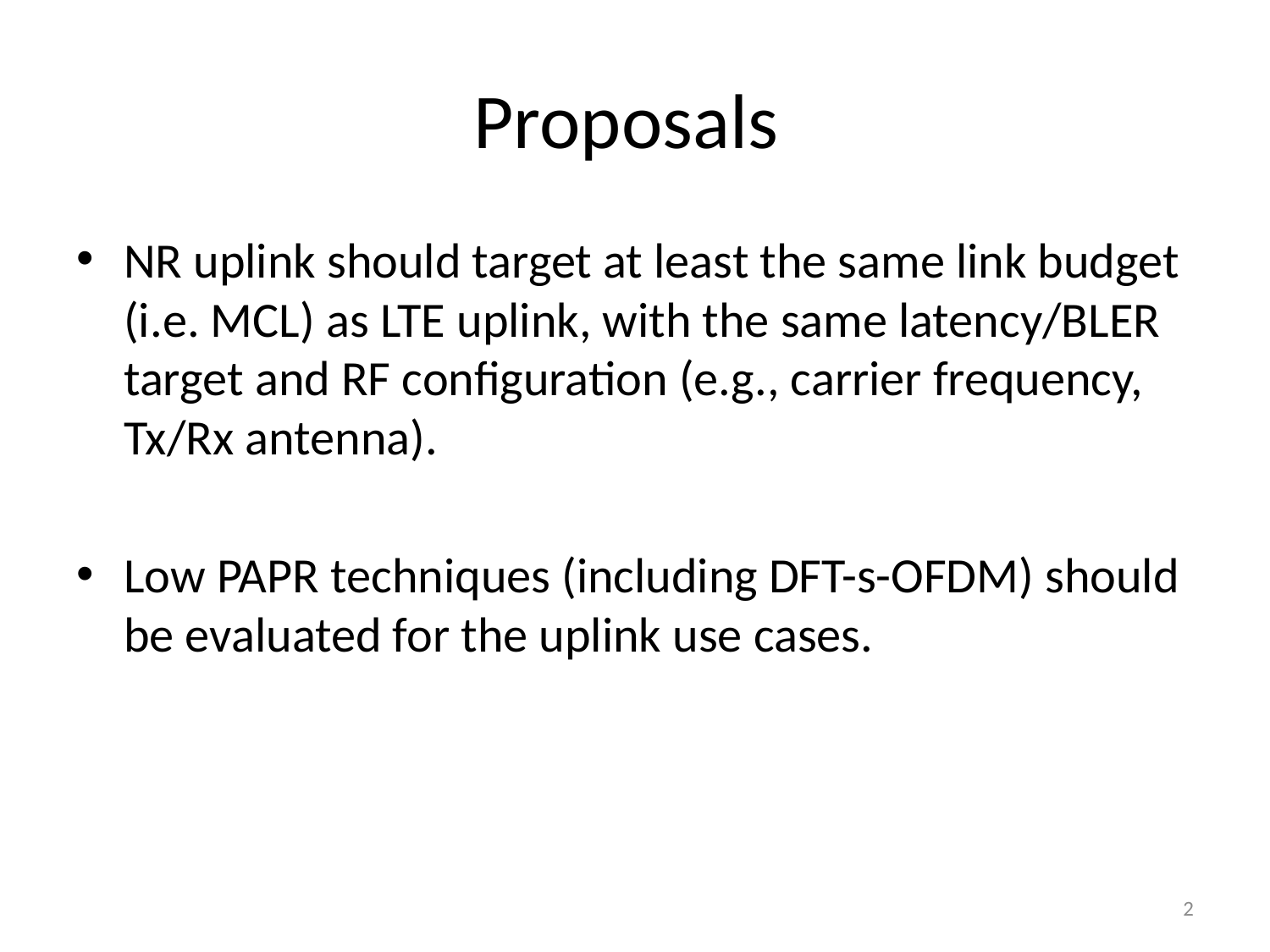

# Proposals
NR uplink should target at least the same link budget (i.e. MCL) as LTE uplink, with the same latency/BLER target and RF configuration (e.g., carrier frequency, Tx/Rx antenna).

Low PAPR techniques (including DFT-s-OFDM) should be evaluated for the uplink use cases.
2